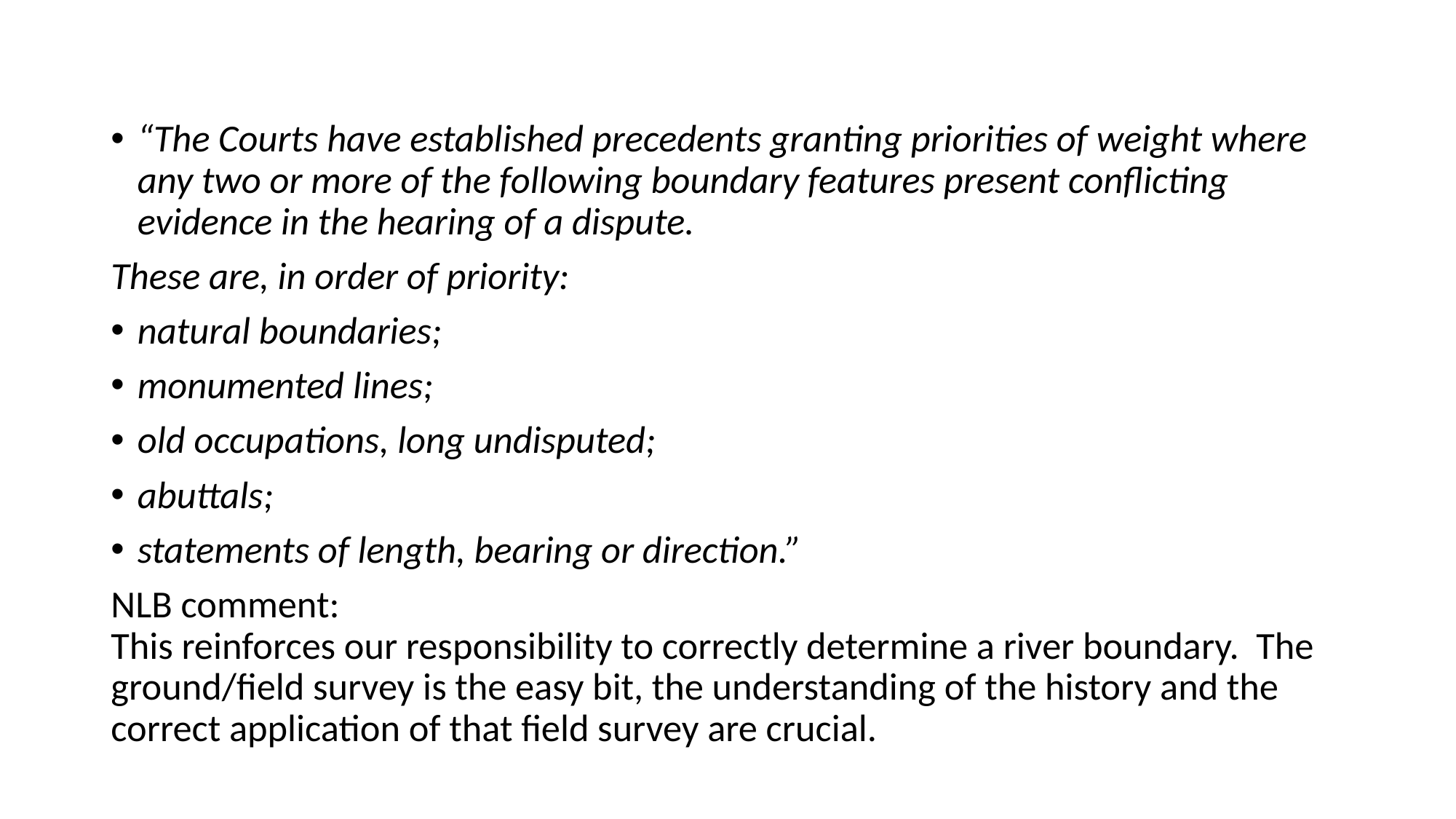

#
“The Courts have established precedents granting priorities of weight where any two or more of the following boundary features present conflicting evidence in the hearing of a dispute.
These are, in order of priority:
natural boundaries;
monumented lines;
old occupations, long undisputed;
abuttals;
statements of length, bearing or direction.”
NLB comment:
This reinforces our responsibility to correctly determine a river boundary.  The ground/field survey is the easy bit, the understanding of the history and the correct application of that field survey are crucial.